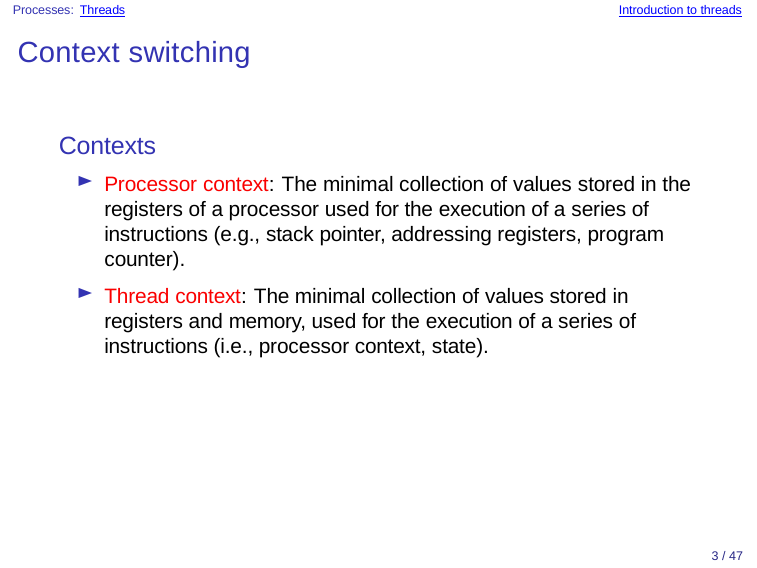

Processes: Threads
Introduction to threads
Context switching

Contexts
Processor context: The minimal collection of values stored in the  registers of a processor used for the execution of a series of  instructions (e.g., stack pointer, addressing registers, program  counter).
Thread context: The minimal collection of values stored in  registers and memory, used for the execution of a series of  instructions (i.e., processor context, state).
3 / 47